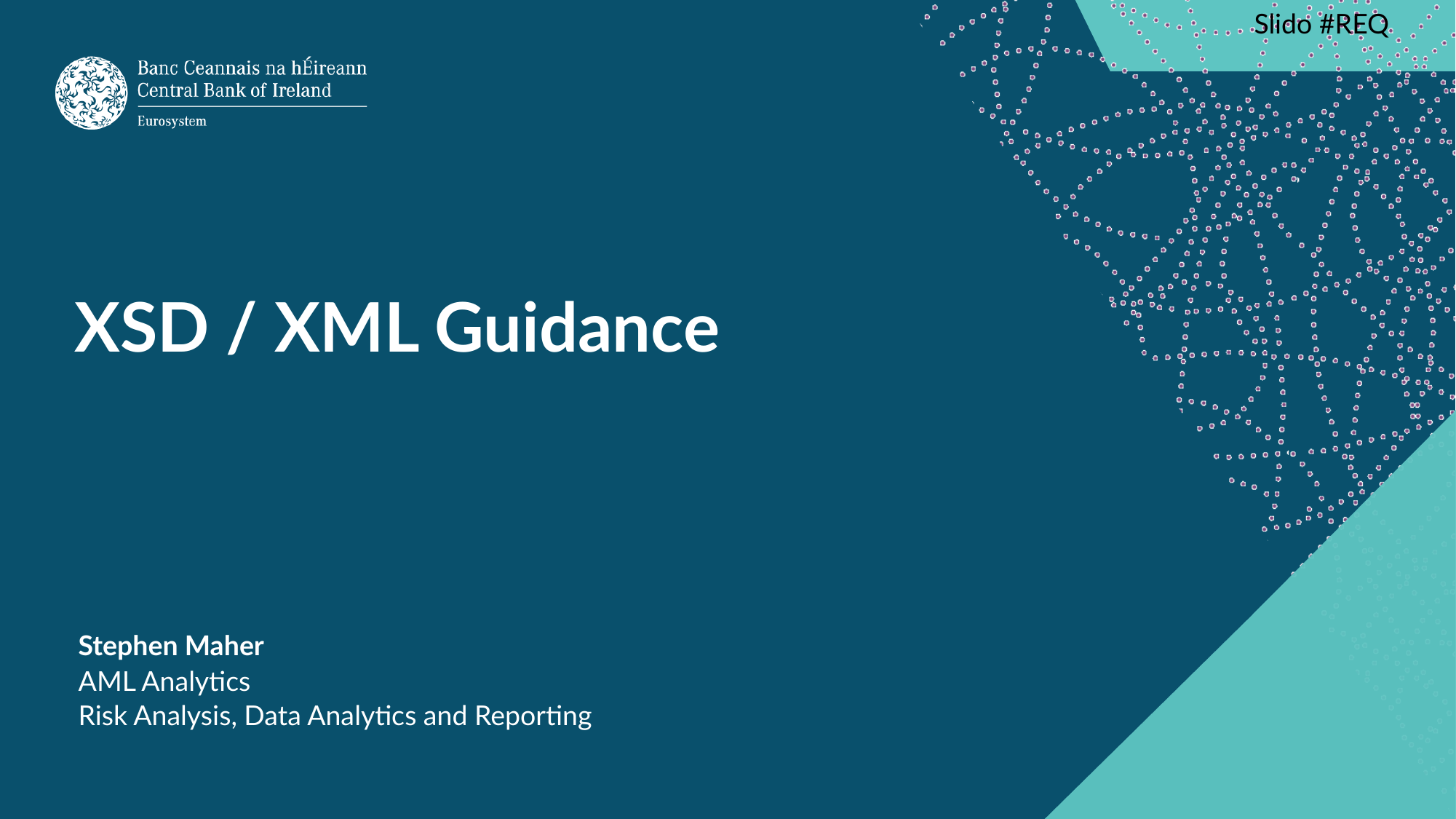

Slido #REQ
XSD / XML Guidance
Stephen Maher
AML Analytics
Risk Analysis, Data Analytics and Reporting